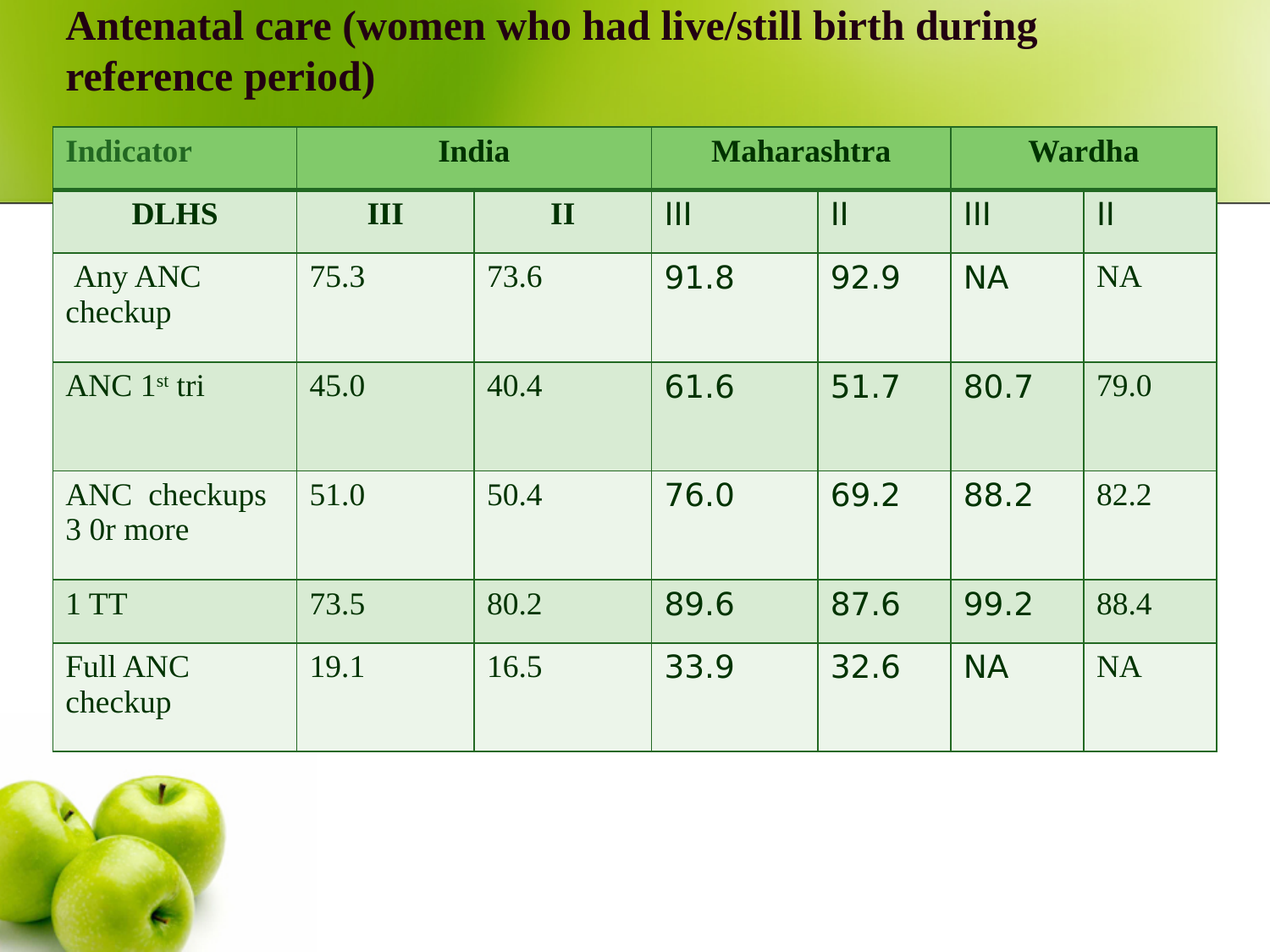

# Antenatal care (women who had live/still birth during reference period)
| Indicator | India |  | Maharashtra |  | Wardha |  |
| --- | --- | --- | --- | --- | --- | --- |
| DLHS | III | II | III | II | III | II |
| Any ANC checkup | 75.3 | 73.6 | 91.8 | 92.9 | NA | NA |
| ANC 1st tri | 45.0 | 40.4 | 61.6 | 51.7 | 80.7 | 79.0 |
| ANC checkups 3 0r more | 51.0 | 50.4 | 76.0 | 69.2 | 88.2 | 82.2 |
| 1 TT | 73.5 | 80.2 | 89.6 | 87.6 | 99.2 | 88.4 |
| Full ANC checkup | 19.1 | 16.5 | 33.9 | 32.6 | NA | NA |